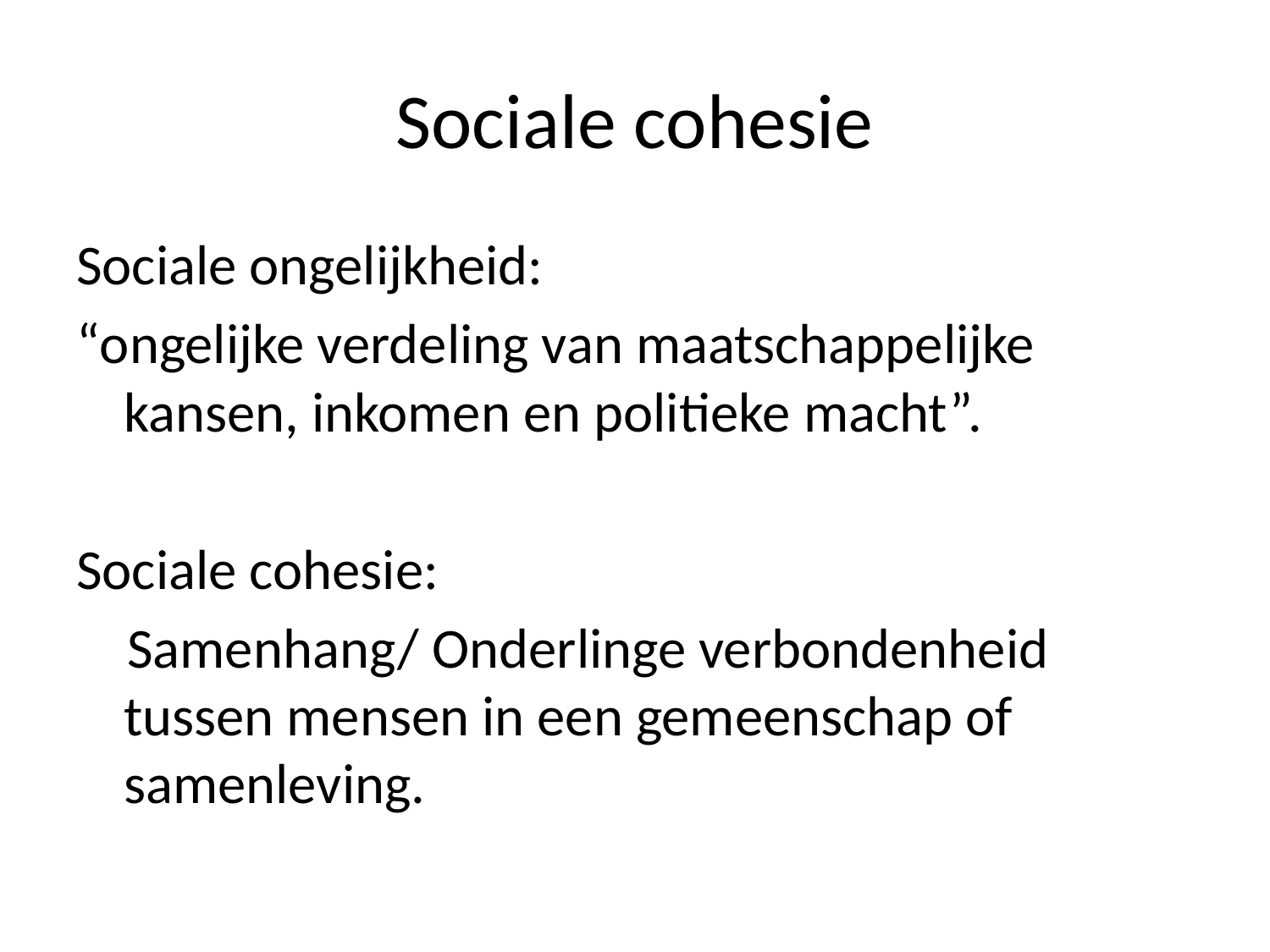

# Sociale cohesie
Sociale ongelijkheid:
“ongelijke verdeling van maatschappelijke kansen, inkomen en politieke macht”.

Sociale cohesie:
    Samenhang/ Onderlinge verbondenheid tussen mensen in een gemeenschap of samenleving.